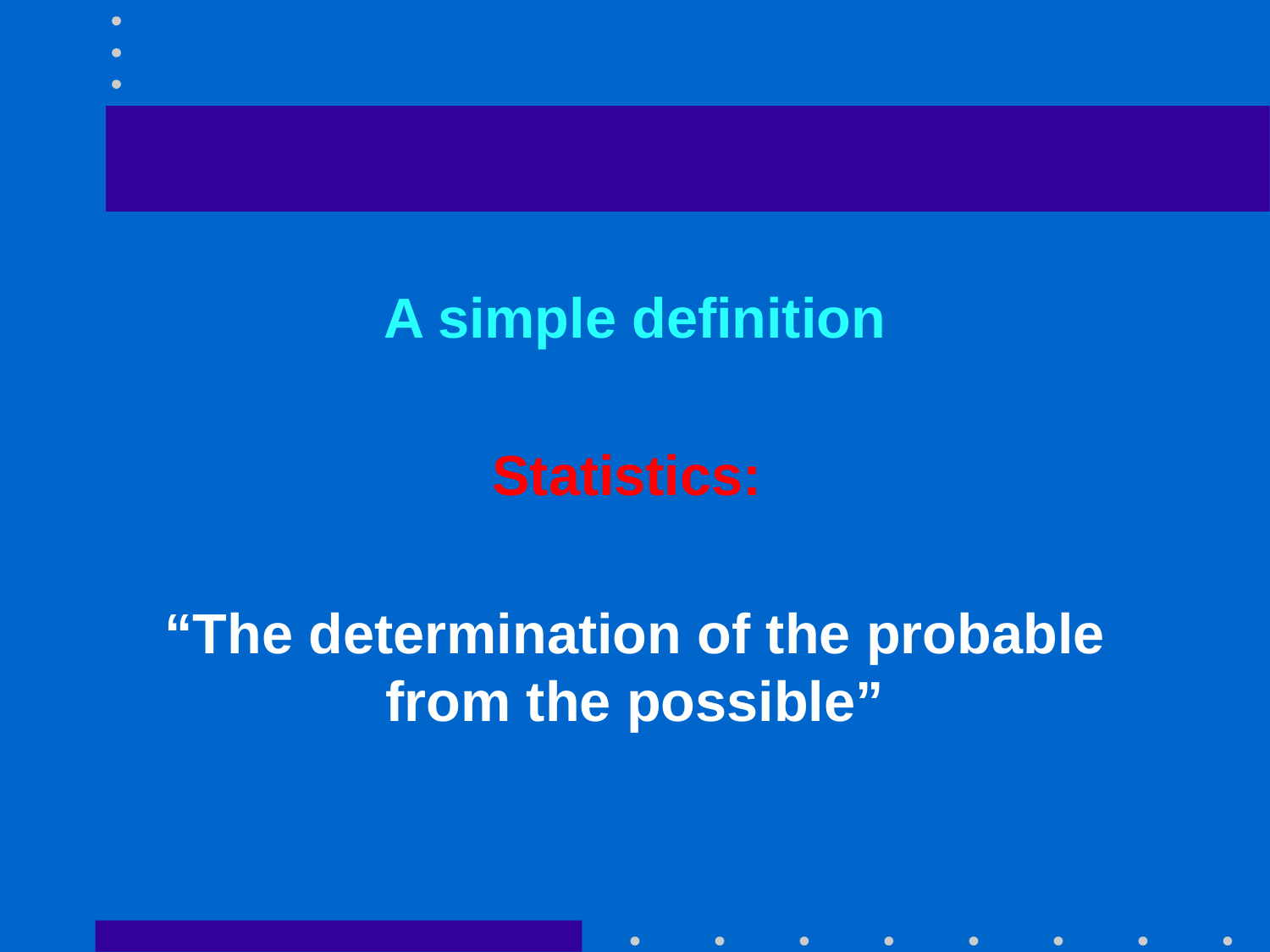

#
A simple definition

Statistics:

“The determination of the probable from the possible”